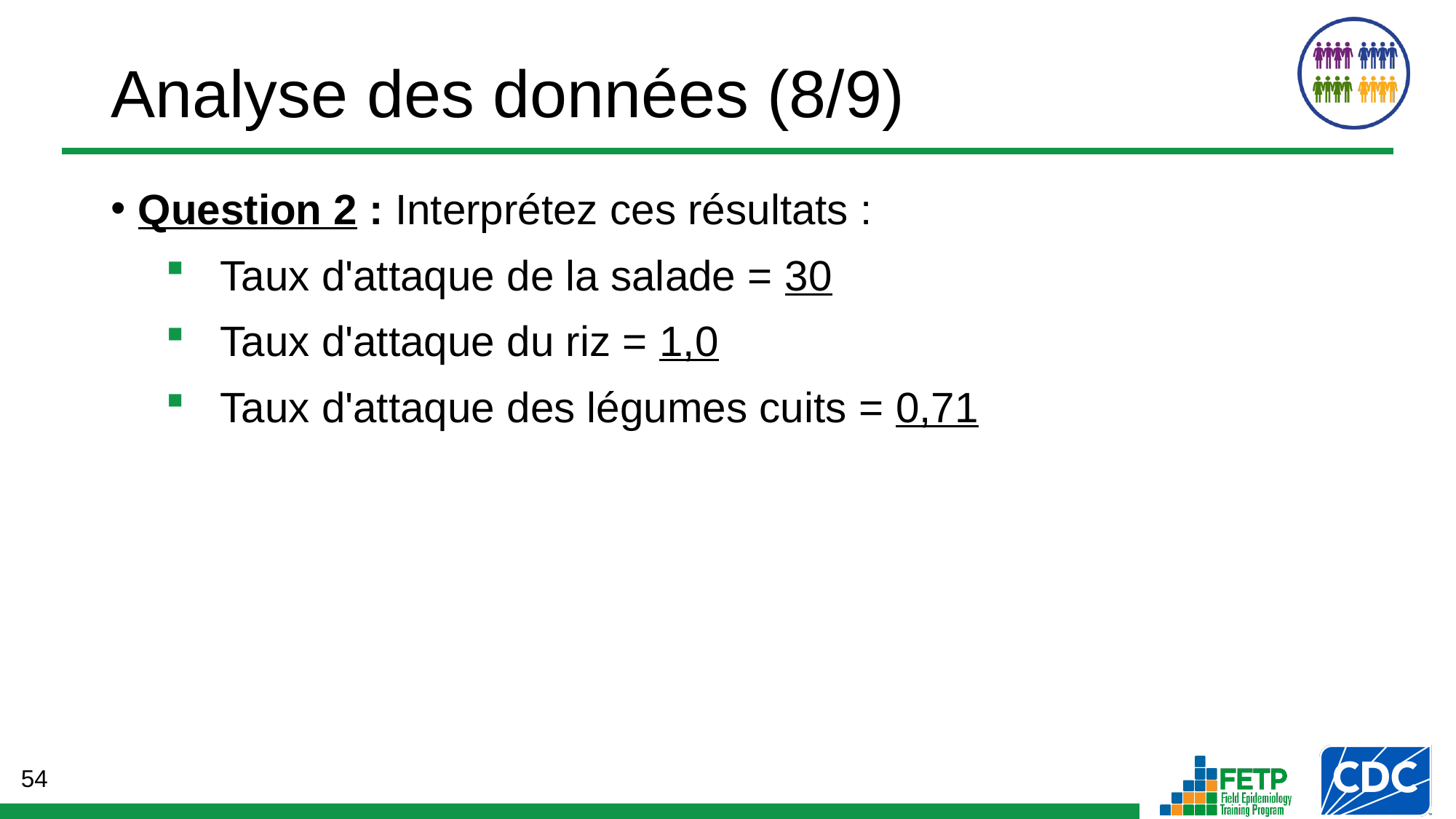

Analyse des données (8/9)
Question 2 : Interprétez ces résultats :
Taux d'attaque de la salade = 30
Taux d'attaque du riz = 1,0
Taux d'attaque des légumes cuits = 0,71